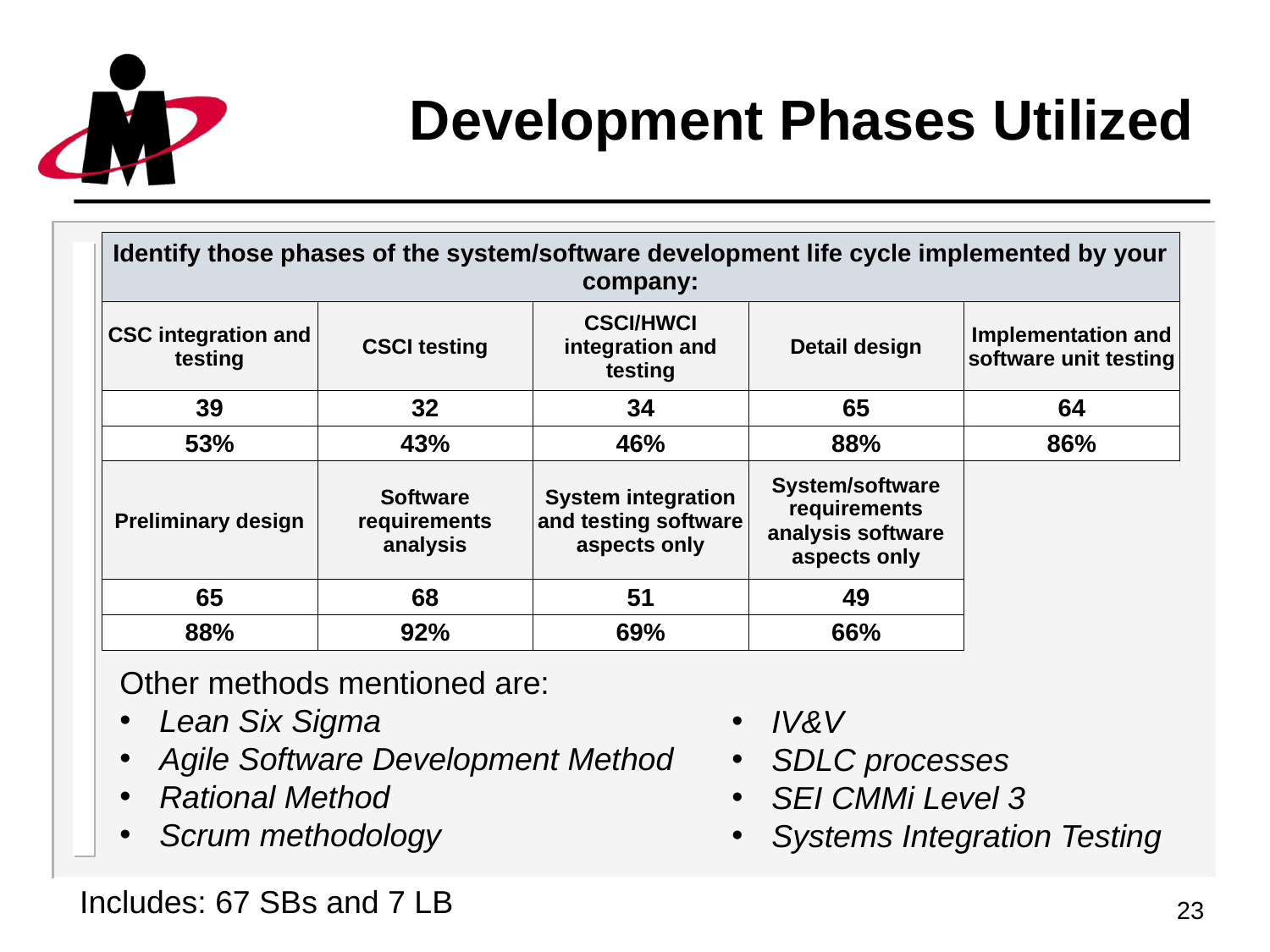

# Development Phases Utilized
| Identify those phases of the system/software development life cycle implemented by your company: |  |  |  |  |
| --- | --- | --- | --- | --- |
| CSC integration and testing | CSCI testing | CSCI/HWCI integration and testing | Detail design | Implementation and software unit testing |
| 39 | 32 | 34 | 65 | 64 |
| 53% | 43% | 46% | 88% | 86% |
| Preliminary design | Software requirements analysis | System integration and testing software aspects only | System/software requirements analysis software aspects only |  |
| 65 | 68 | 51 | 49 |  |
| 88% | 92% | 69% | 66% |  |
Other methods mentioned are:
Lean Six Sigma
Agile Software Development Method
Rational Method
Scrum methodology
IV&V
SDLC processes
SEI CMMi Level 3
Systems Integration Testing
Includes: 67 SBs and 7 LB
23